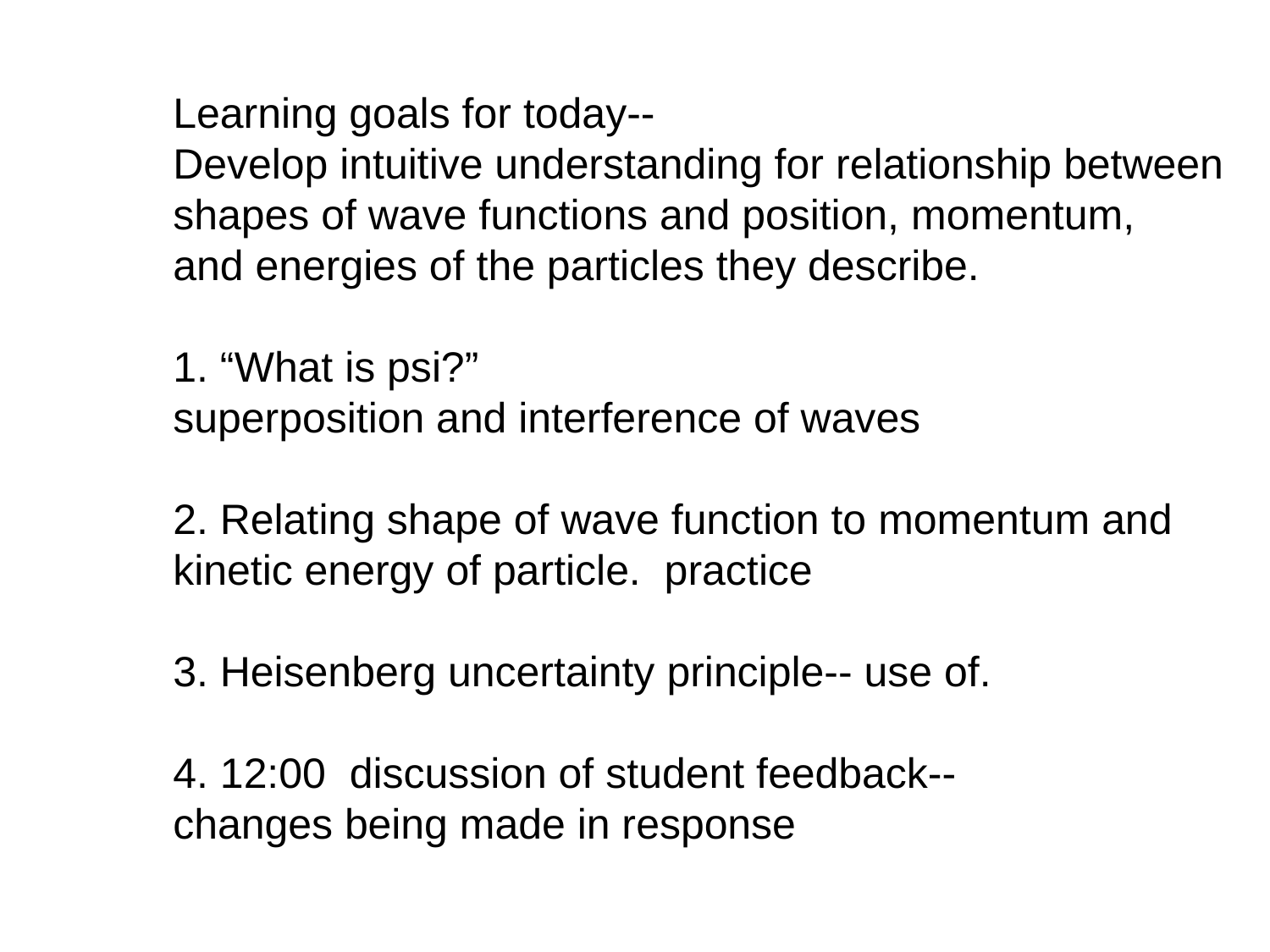

Learning goals for today--
Develop intuitive understanding for relationship between
shapes of wave functions and position, momentum,
and energies of the particles they describe.

1. “What is psi?”
superposition and interference of waves

2. Relating shape of wave function to momentum and
kinetic energy of particle.  practice

3. Heisenberg uncertainty principle-- use of.

4. 12:00  discussion of student feedback--
changes being made in response